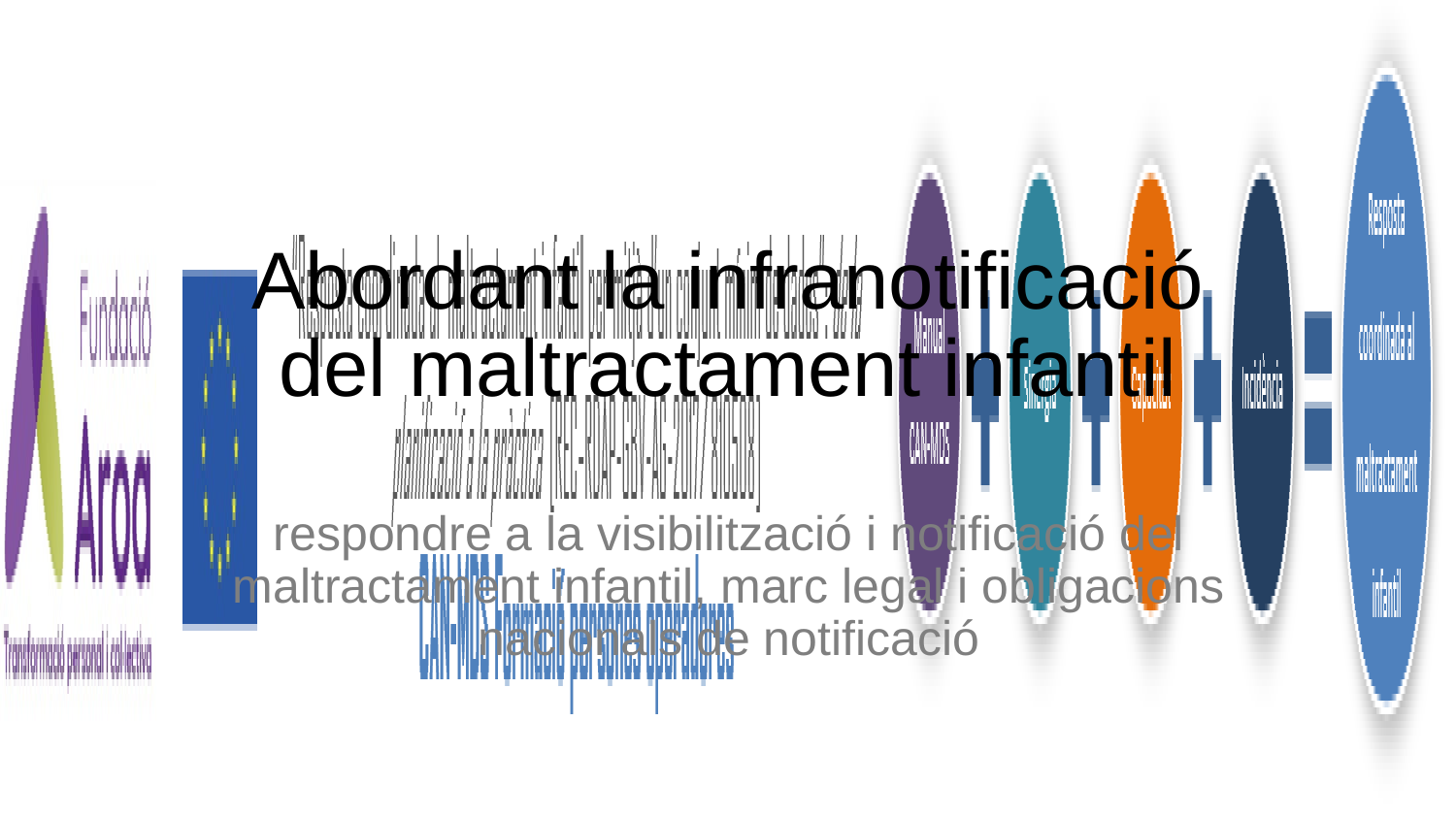

# Abordant la infranotificació del maltractament infantil

respondre a la visibilització i notificació del maltractament infantil, marc legal i obligacions nacionals de notificació